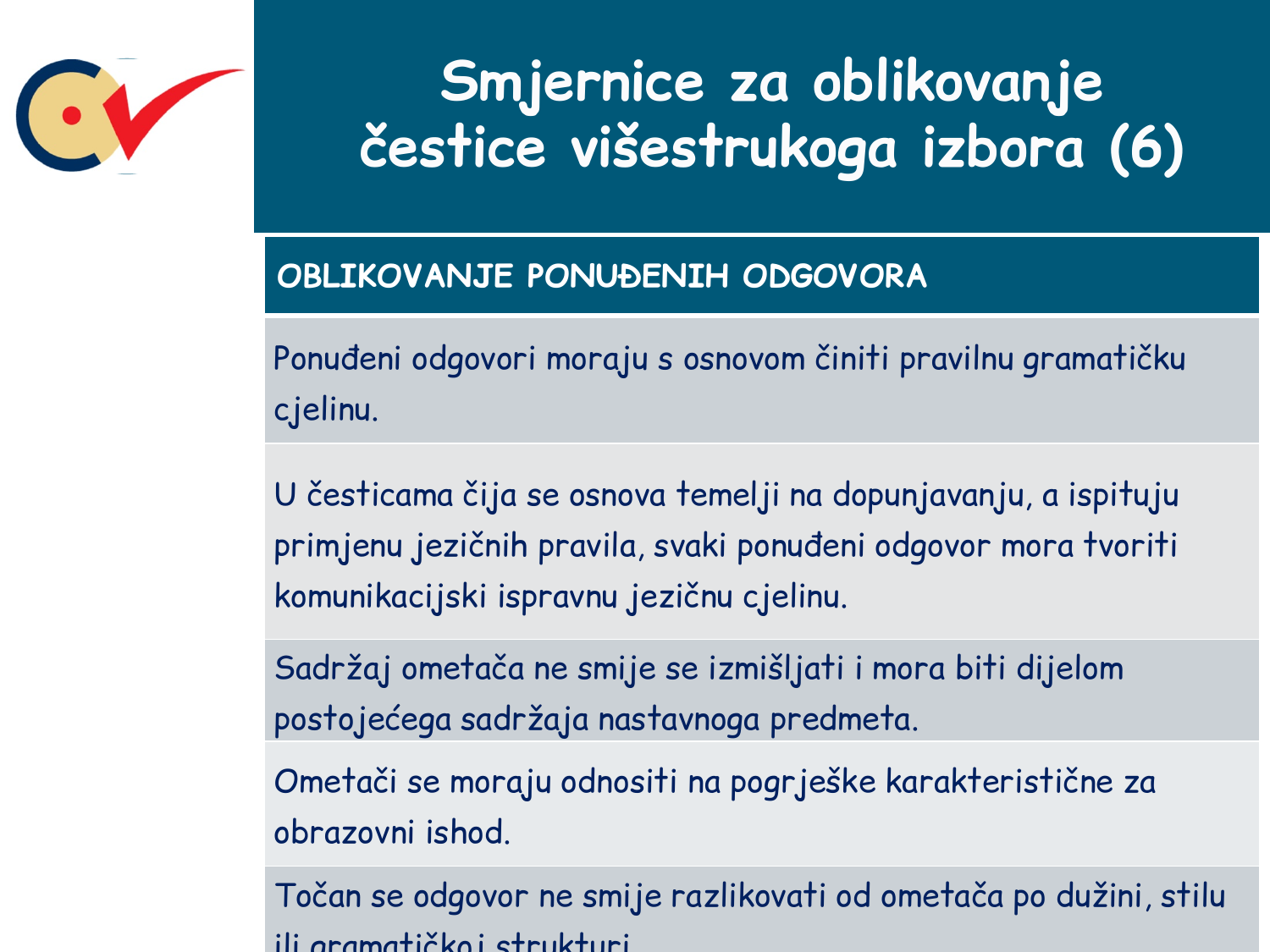

# Smjernice za oblikovanje čestice višestrukoga izbora (6)
| OBLIKOVANJE PONUĐENIH ODGOVORA |
| --- |
| Ponuđeni odgovori moraju s osnovom činiti pravilnu gramatičku cjelinu. |
| U česticama čija se osnova temelji na dopunjavanju, a ispituju primjenu jezičnih pravila, svaki ponuđeni odgovor mora tvoriti komunikacijski ispravnu jezičnu cjelinu. |
| Sadržaj ometača ne smije se izmišljati i mora biti dijelom postojećega sadržaja nastavnoga predmeta. |
| Ometači se moraju odnositi na pogrješke karakteristične za obrazovni ishod. |
| Točan se odgovor ne smije razlikovati od ometača po dužini, stilu ili gramatičkoj strukturi. |